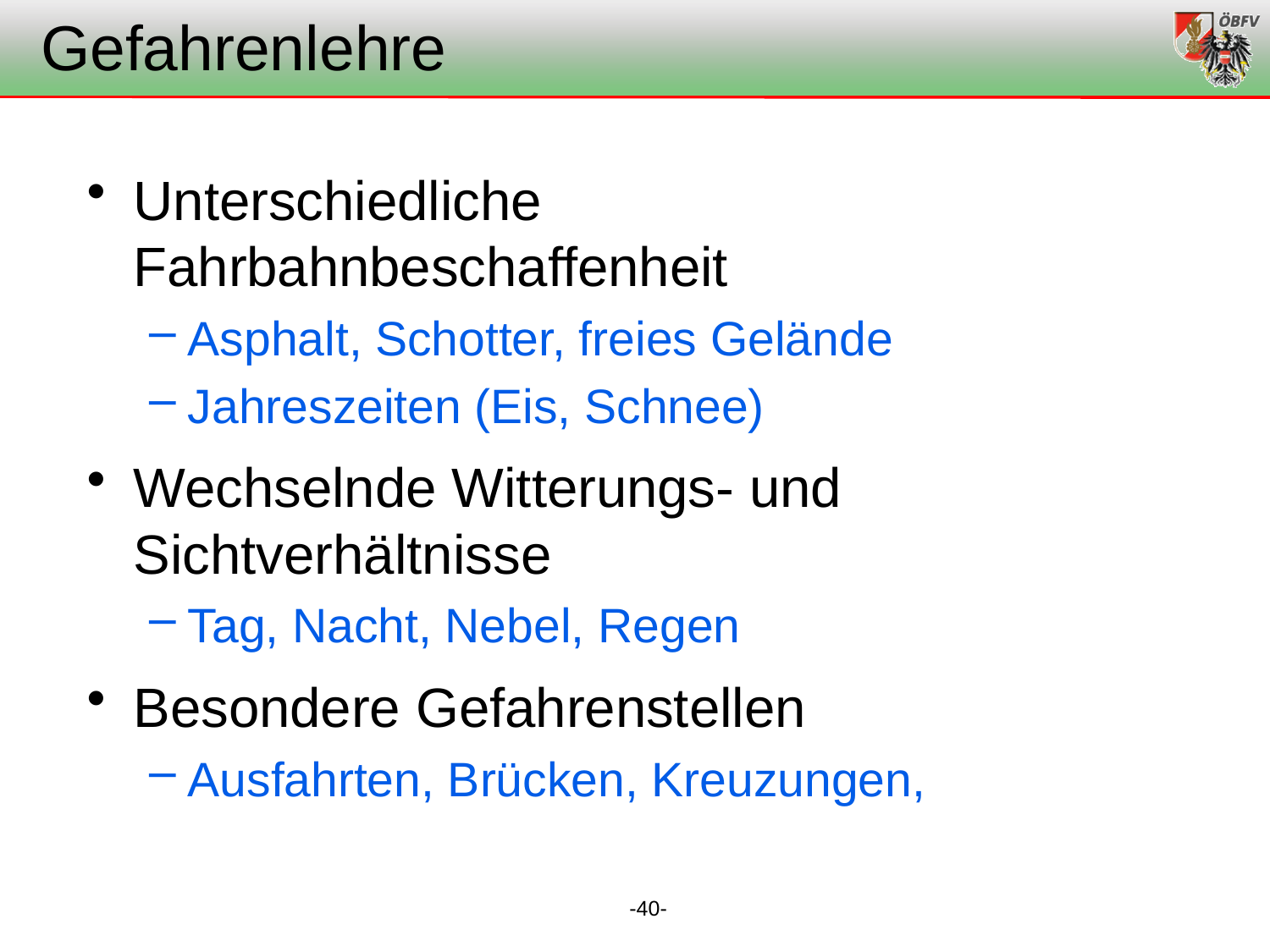

Unterschiedliche Fahrbahnbeschaffenheit
Asphalt, Schotter, freies Gelände
Jahreszeiten (Eis, Schnee)
Wechselnde Witterungs- und Sichtverhältnisse
Tag, Nacht, Nebel, Regen
Besondere Gefahrenstellen
Ausfahrten, Brücken, Kreuzungen,

Gefahrenlehre
-40-